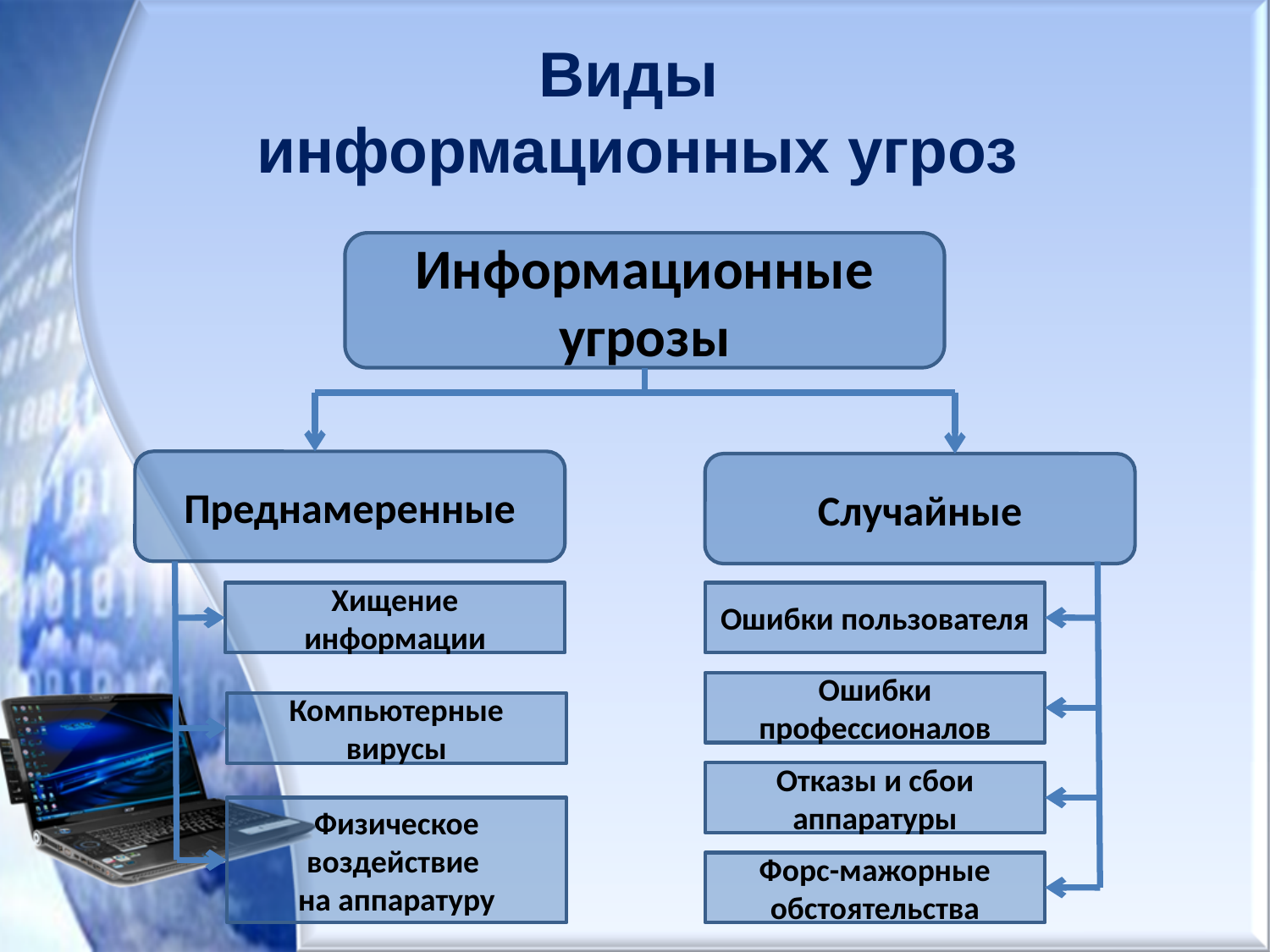

# Виды информационных угроз
Информационные угрозы
Преднамеренные
Случайные
Хищение информации
Ошибки пользователя
Ошибки профессионалов
Компьютерные вирусы
Отказы и сбои аппаратуры
Физическое воздействие
на аппаратуру
Форс-мажорные обстоятельства